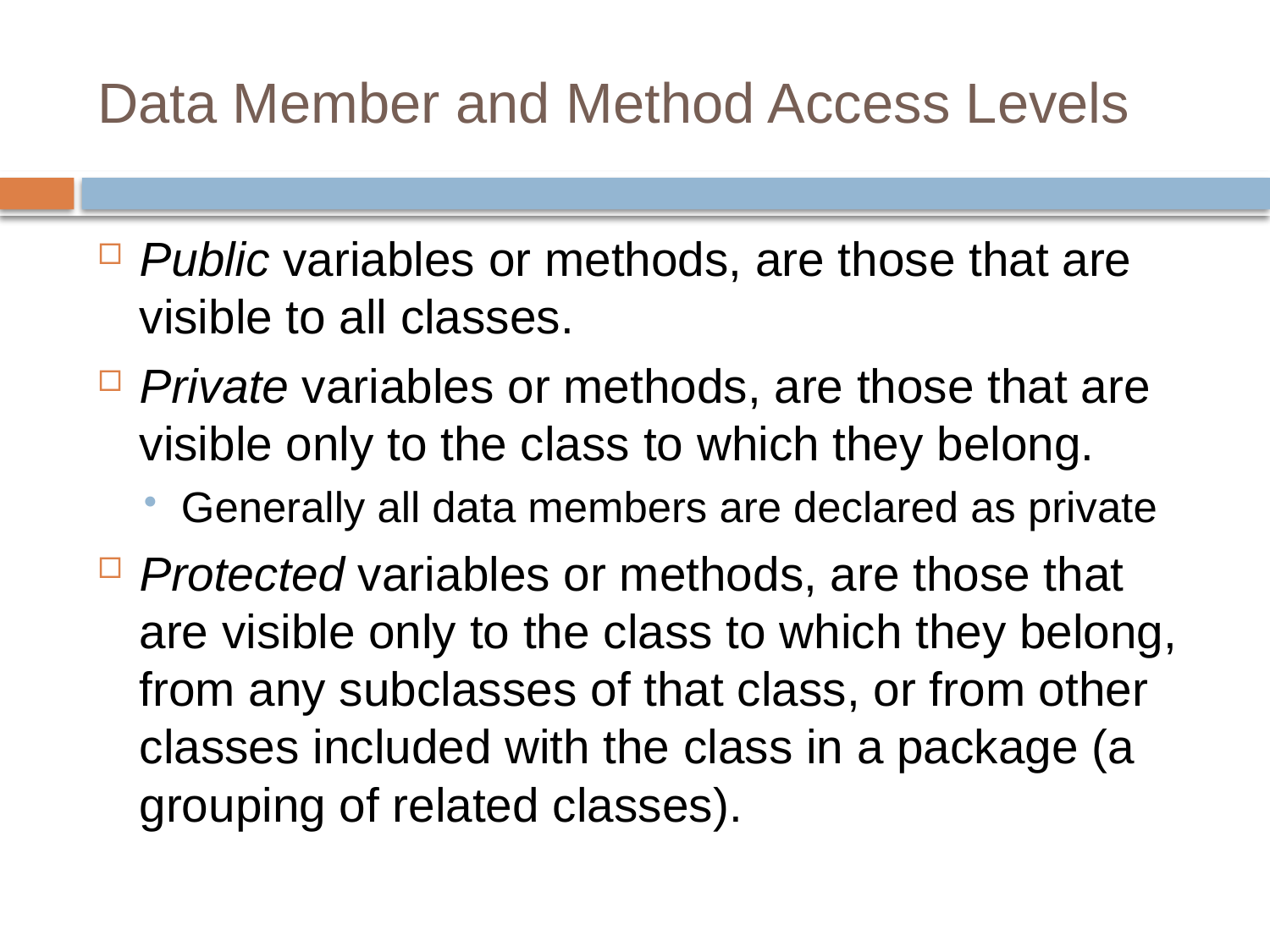

# Data Member and Method Access Levels
Public variables or methods, are those that are visible to all classes.
Private variables or methods, are those that are visible only to the class to which they belong.
Generally all data members are declared as private
Protected variables or methods, are those that are visible only to the class to which they belong, from any subclasses of that class, or from other classes included with the class in a package (a grouping of related classes).